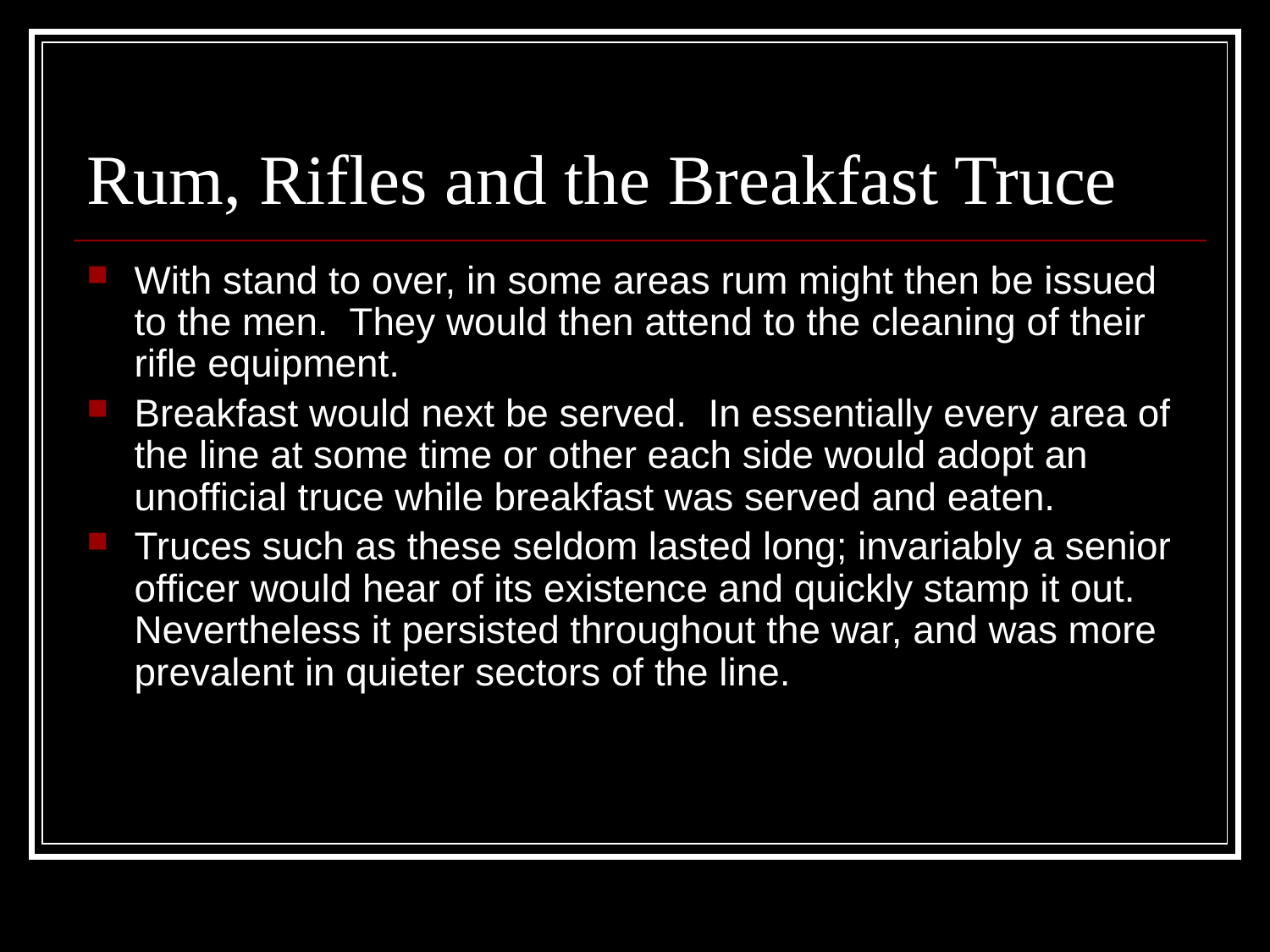

# Rum, Rifles and the Breakfast Truce
With stand to over, in some areas rum might then be issued to the men.  They would then attend to the cleaning of their rifle equipment.
Breakfast would next be served.  In essentially every area of the line at some time or other each side would adopt an unofficial truce while breakfast was served and eaten.
Truces such as these seldom lasted long; invariably a senior officer would hear of its existence and quickly stamp it out.  Nevertheless it persisted throughout the war, and was more prevalent in quieter sectors of the line.